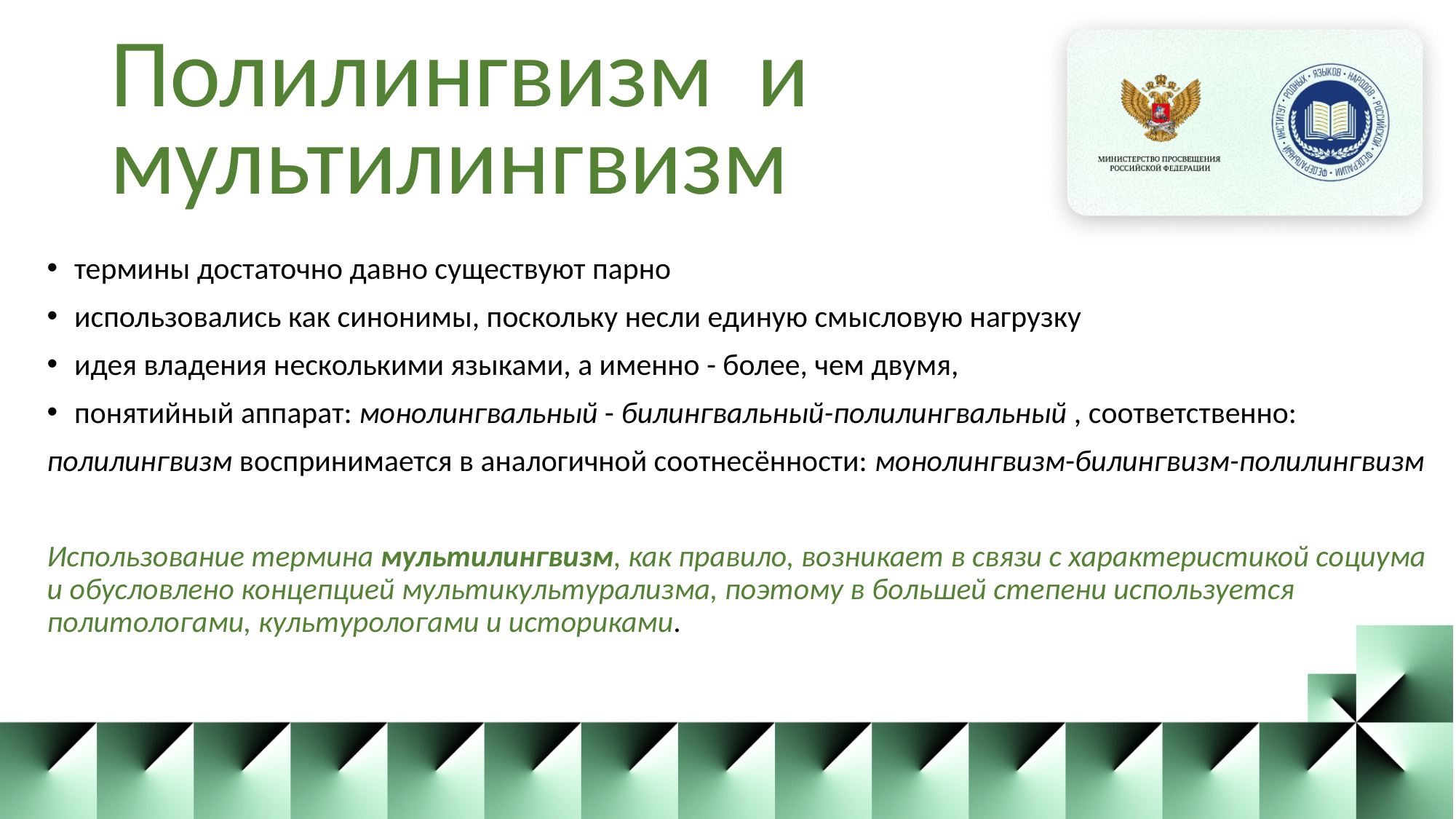

Полилингвизм  и мультилингвизм
термины достаточно давно существуют парно
использовались как синонимы, поскольку несли единую смысловую нагрузку
идея владения несколькими языками, а именно - более, чем двумя,
понятийный аппарат: монолингвальный - билингвальный-полилингвальный , соответственно:
полилингвизм воспринимается в аналогичной соотнесённости: монолингвизм-билингвизм-полилингвизм

Использование термина мультилингвизм, как правило, возникает в связи с характеристикой социума и обусловлено концепцией мультикультурализма, поэтому в большей степени используется политологами, культурологами и историками.